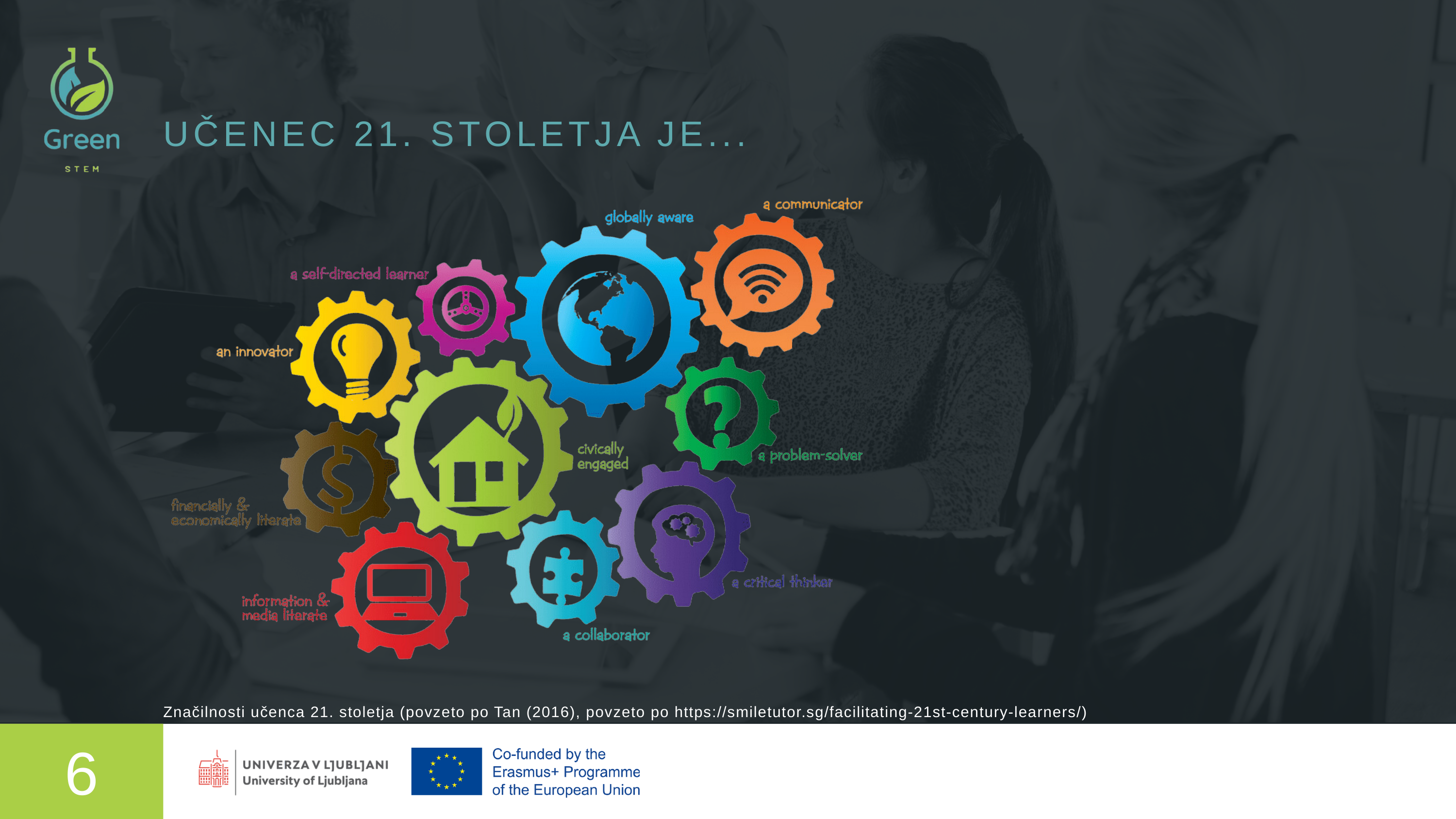

UČENEC 21. STOLETJA JE...

Značilnosti učenca 21. stoletja (povzeto po Tan (2016), povzeto po https://smiletutor.sg/facilitating-21st-century-learners/)

6

Predstavlja Rachelle Beaudry